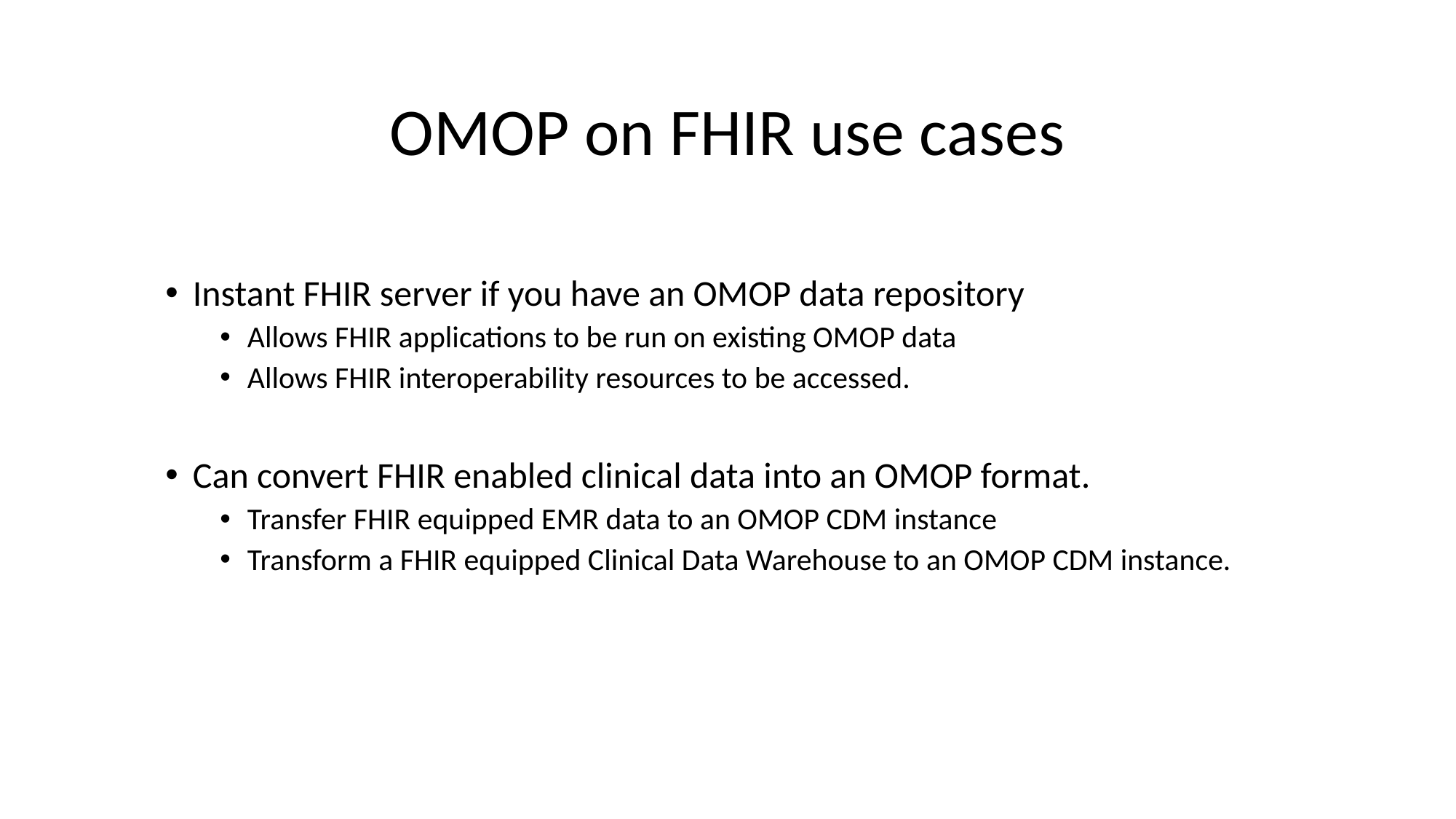

# OMOP on FHIR use cases

Instant FHIR server if you have an OMOP data repository
Allows FHIR applications to be run on existing OMOP data
Allows FHIR interoperability resources to be accessed.

Can convert FHIR enabled clinical data into an OMOP format.
Transfer FHIR equipped EMR data to an OMOP CDM instance
Transform a FHIR equipped Clinical Data Warehouse to an OMOP CDM instance.